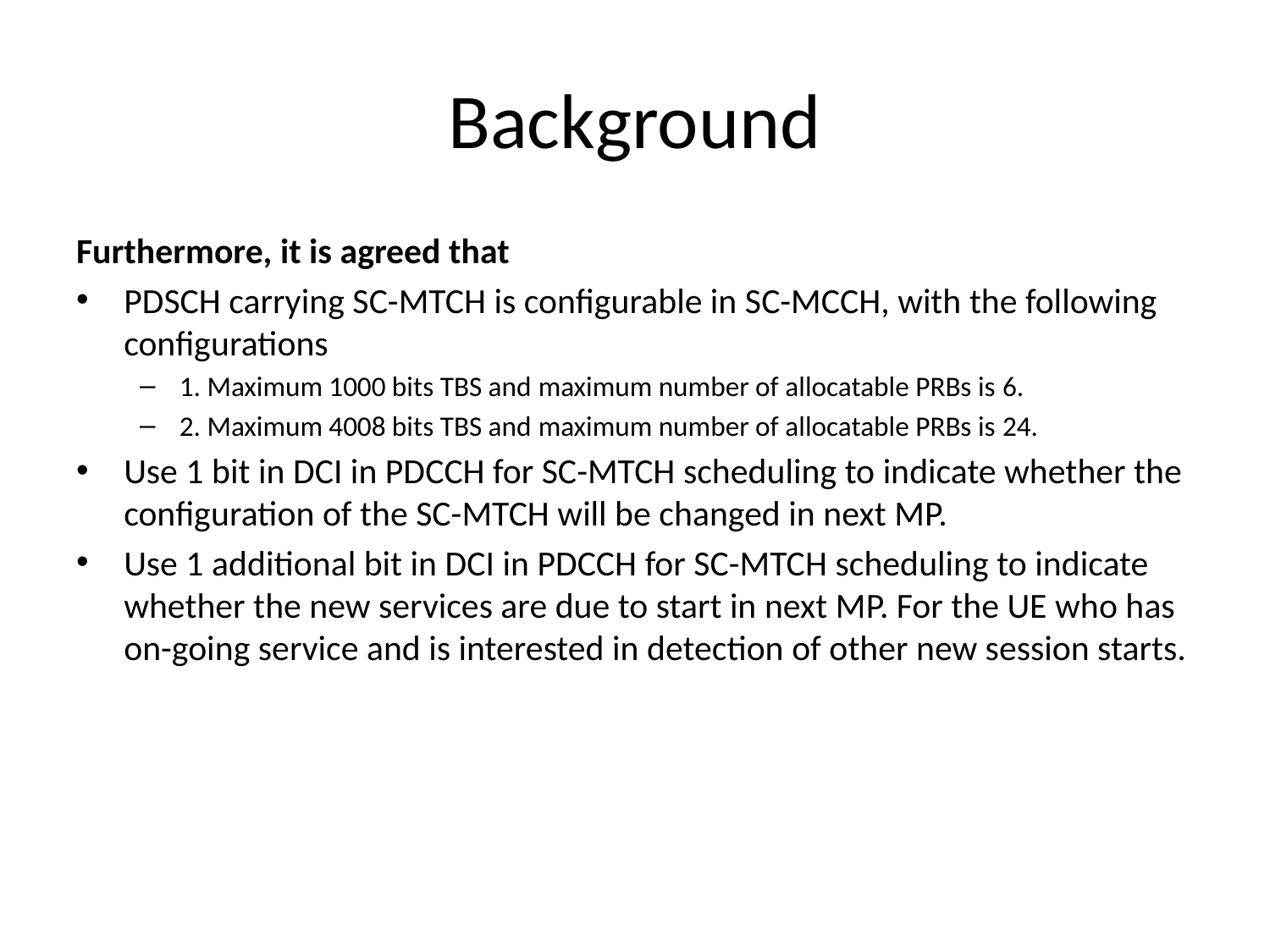

# Background
Furthermore, it is agreed that
PDSCH carrying SC-MTCH is configurable in SC-MCCH, with the following configurations
1. Maximum 1000 bits TBS and maximum number of allocatable PRBs is 6.
2. Maximum 4008 bits TBS and maximum number of allocatable PRBs is 24.
Use 1 bit in DCI in PDCCH for SC-MTCH scheduling to indicate whether the configuration of the SC-MTCH will be changed in next MP.
Use 1 additional bit in DCI in PDCCH for SC-MTCH scheduling to indicate whether the new services are due to start in next MP. For the UE who has on-going service and is interested in detection of other new session starts.